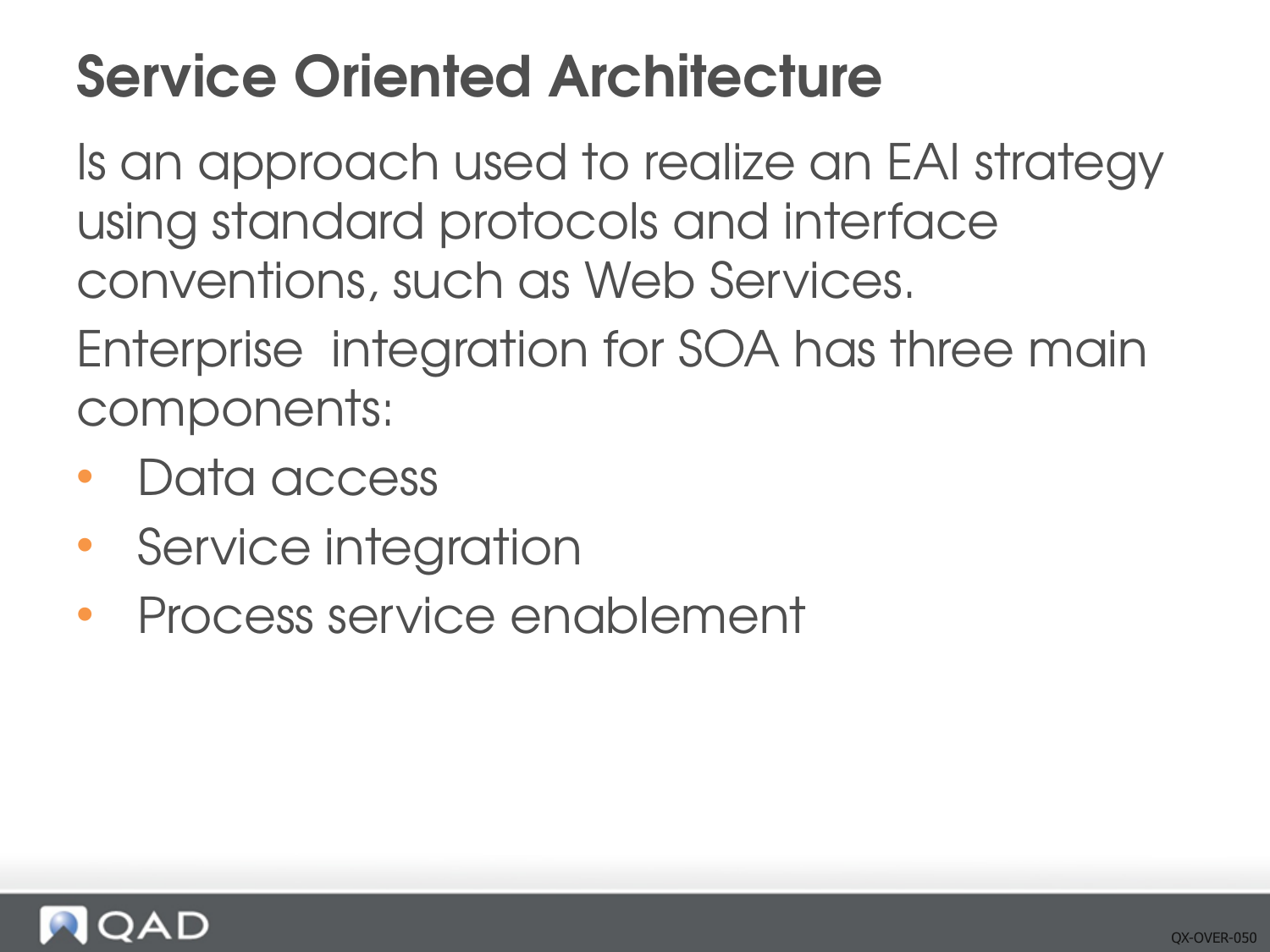

# Service Oriented Architecture
Is an approach used to realize an EAI strategy using standard protocols and interface conventions, such as Web Services.
Enterprise  integration for SOA has three main components:
 Data access
 Service integration
 Process service enablement
QX-OVER-050